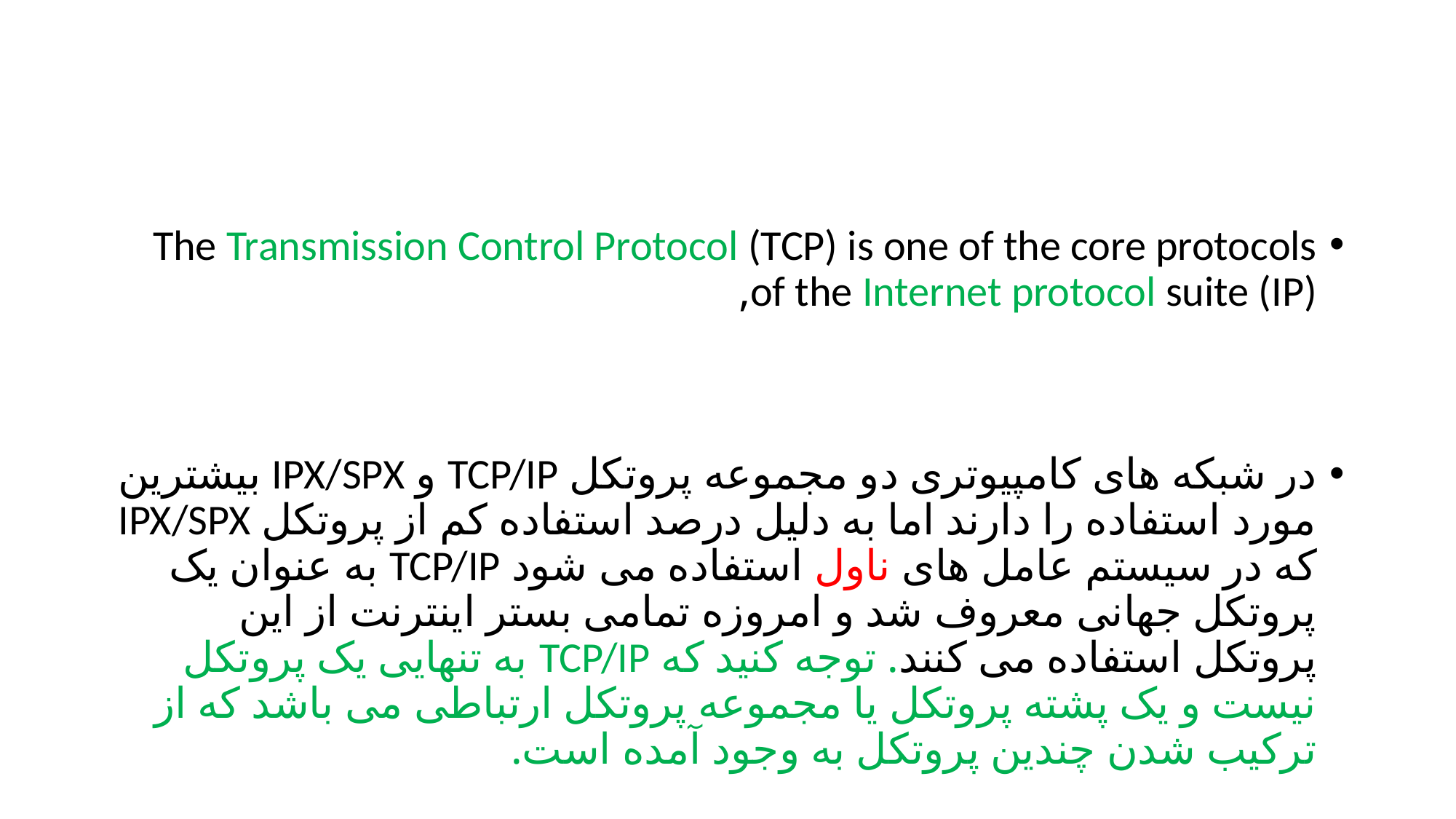

#
The Transmission Control Protocol (TCP) is one of the core protocols of the Internet protocol suite (IP),

در شبکه های کامپیوتری دو مجموعه پروتکل TCP/IP و IPX/SPX بیشترین مورد استفاده را دارند اما به دلیل درصد استفاده کم از پروتکل IPX/SPX که در سیستم عامل های ناول استفاده می شود TCP/IP به عنوان یک پروتکل جهانی معروف شد و امروزه تمامی بستر اینترنت از این پروتکل استفاده می کنند. توجه کنید که TCP/IP به تنهایی یک پروتکل نیست و یک پشته پروتکل یا مجموعه پروتکل ارتباطی می باشد که از ترکیب شدن چندین پروتکل به وجود آمده است.